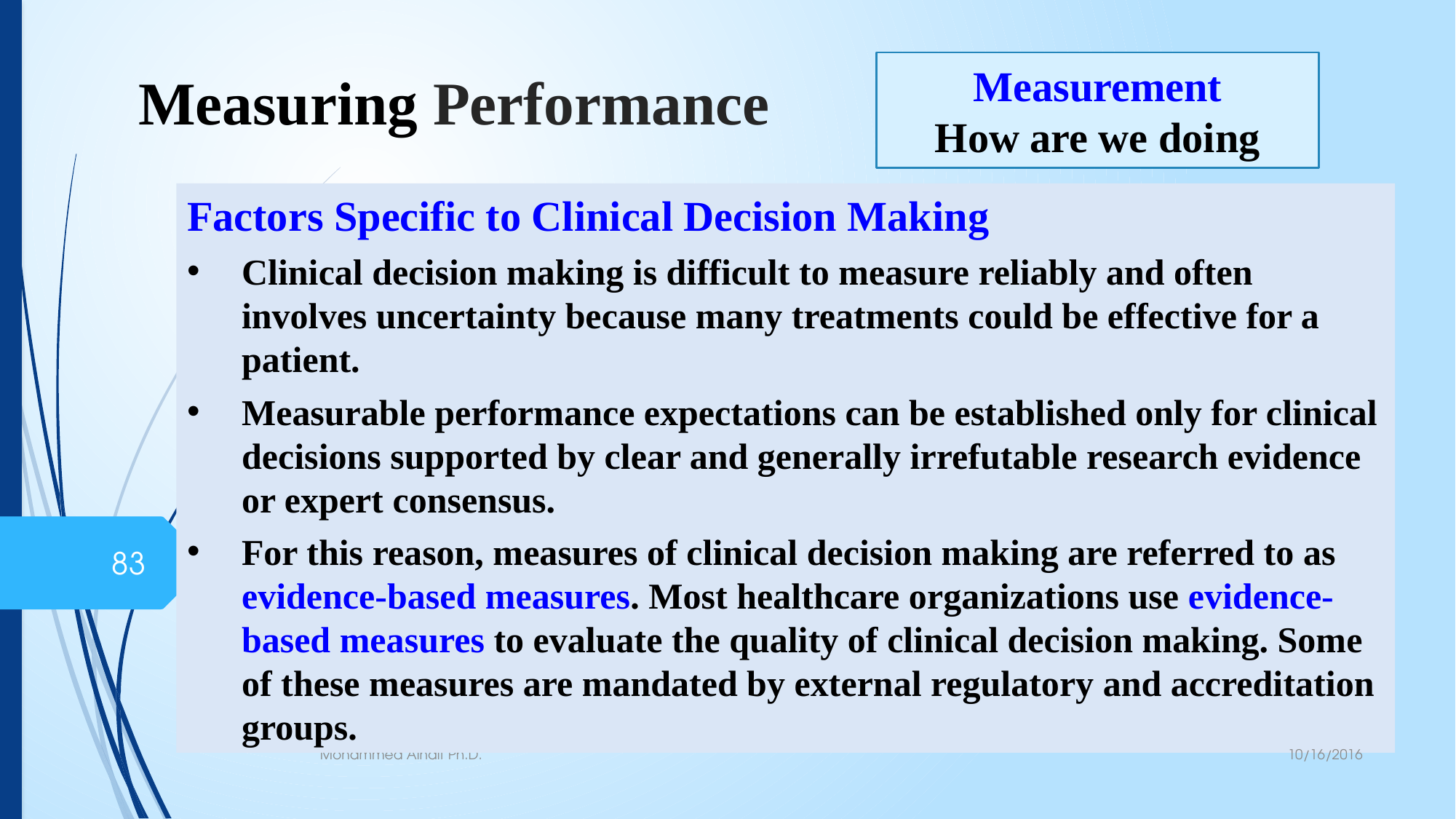

# Measuring Performance
Measurement
How are we doing

Factors Specific to Clinical Decision Making
Clinical decision making is difficult to measure reliably and often involves uncertainty because many treatments could be effective for a patient.
Measurable performance expectations can be established only for clinical decisions supported by clear and generally irrefutable research evidence or expert consensus.
For this reason, measures of clinical decision making are referred to as evidence-based measures. Most healthcare organizations use evidence-based measures to evaluate the quality of clinical decision making. Some of these measures are mandated by external regulatory and accreditation groups.
83
10/16/2016
Mohammed Alnaif Ph.D.